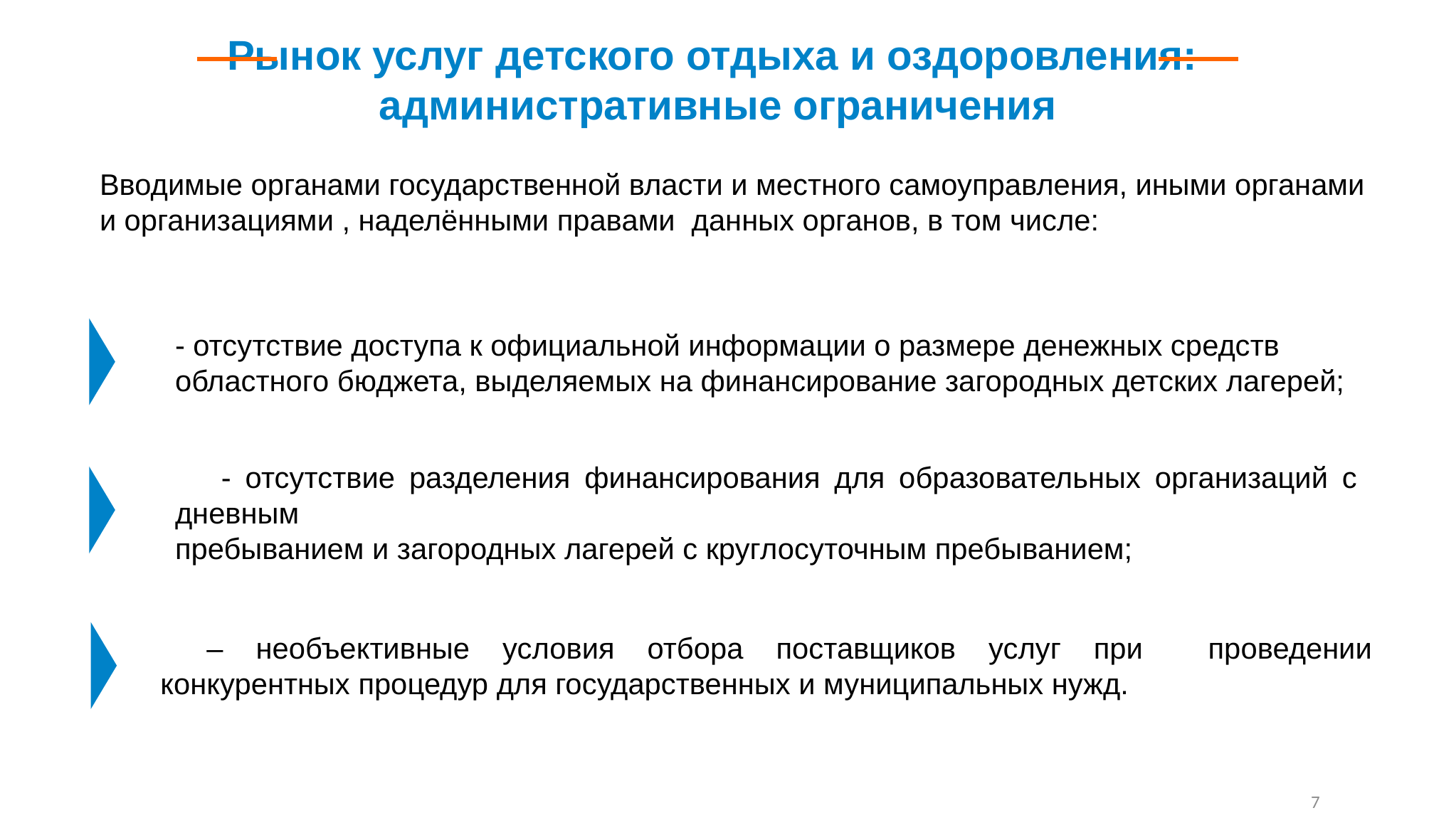

Рынок услуг детского отдыха и оздоровления:
административные ограничения

Вводимые органами государственной власти и местного самоуправления, иными органами и организациями , наделёнными правами  данных органов, в том числе:
- отсутствие доступа к официальной информации о размере денежных средств областного бюджета, выделяемых на финансирование загородных детских лагерей;

- отсутствие разделения финансирования для образовательных организаций с дневным
пребыванием и загородных лагерей с круглосуточным пребыванием;

– необъективные условия отбора поставщиков услуг при  проведении конкурентных процедур для государственных и муниципальных нужд.

7